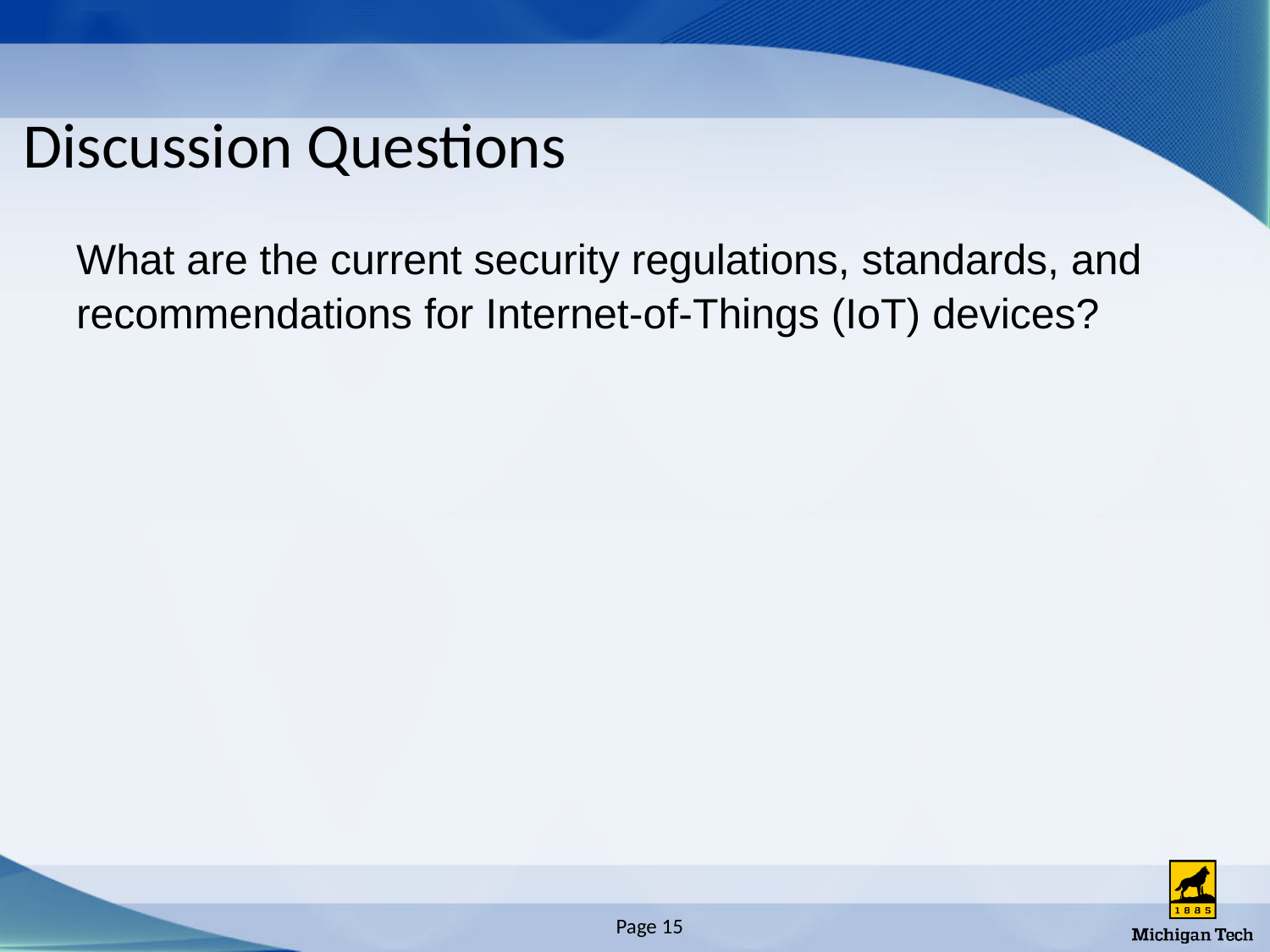

# Discussion Questions
What are the current security regulations, standards, and recommendations for Internet-of-Things (IoT) devices?